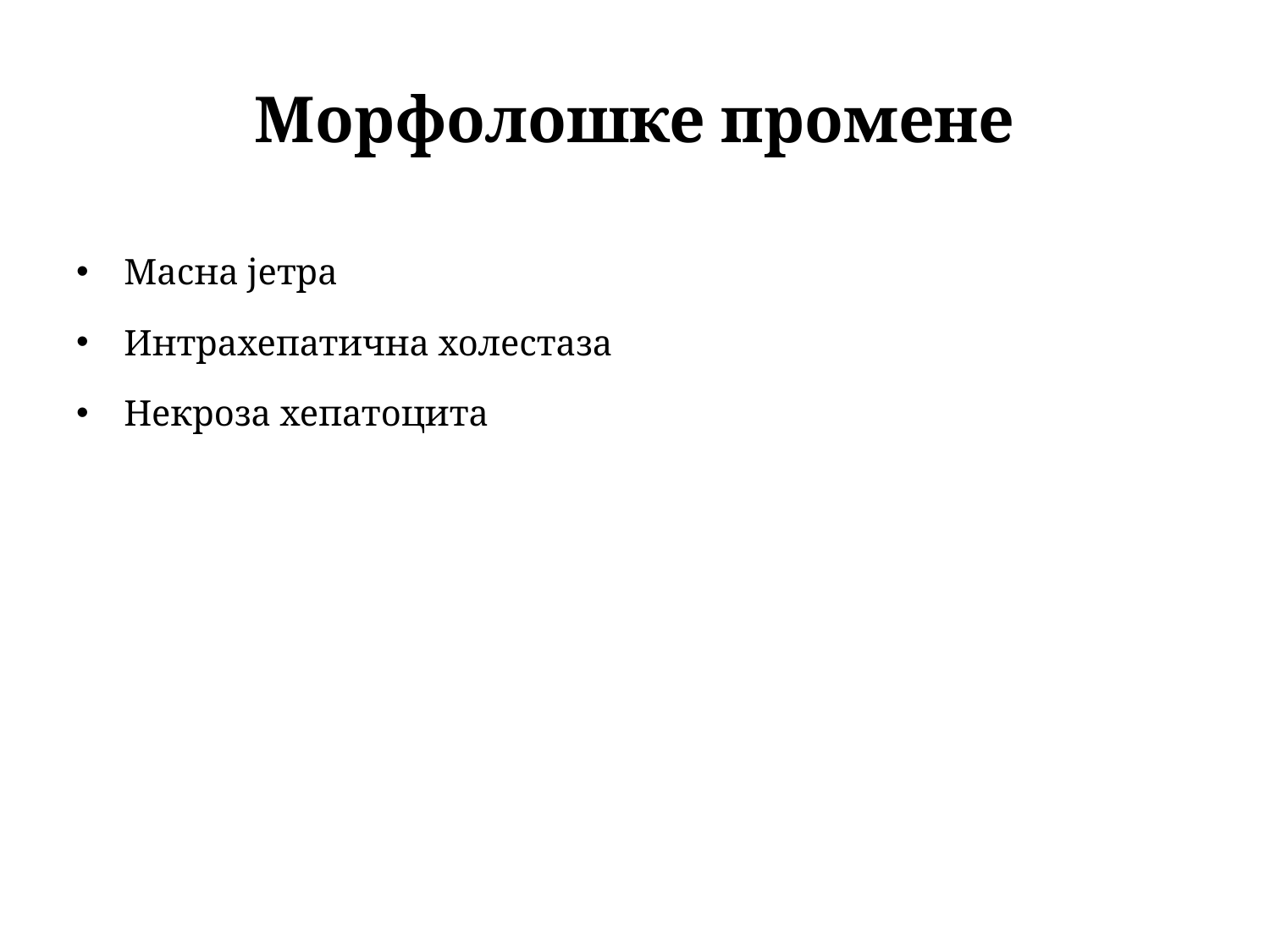

# Морфолошке промене
Масна јетра
Интрахепатична холестаза
Некроза хепатоцита